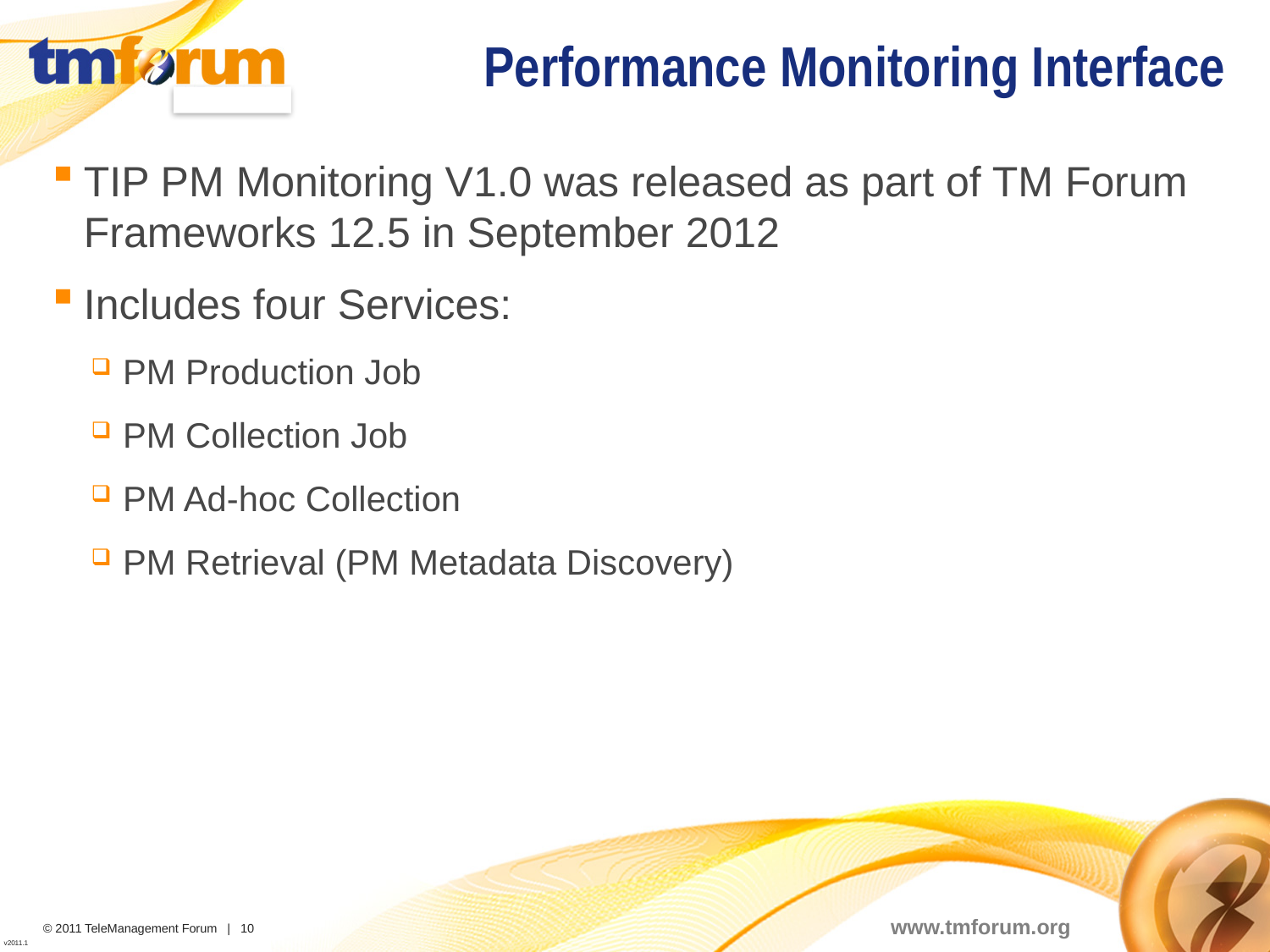

# Performance Monitoring Interface
TIP PM Monitoring V1.0 was released as part of TM Forum Frameworks 12.5 in September 2012
Includes four Services:
PM Production Job
PM Collection Job
PM Ad-hoc Collection
PM Retrieval (PM Metadata Discovery)